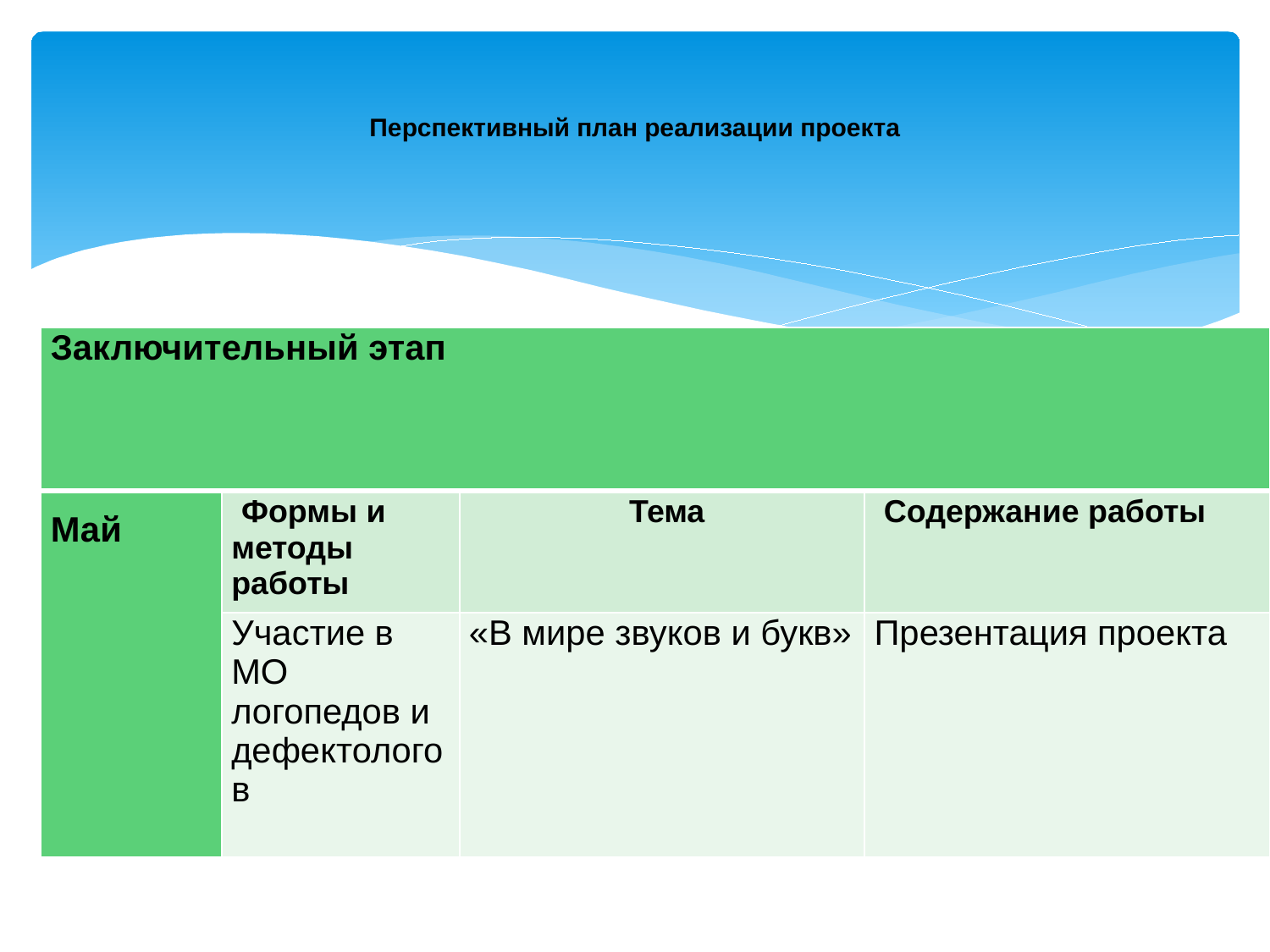

# Перспективный план реализации проекта
| Заключительный этап |  |  |  |
| --- | --- | --- | --- |
| Май | Формы и методы работы | Тема | Содержание работы |
|  | Участие в МО логопедов и дефектологов | «В мире звуков и букв» | Презентация проекта |